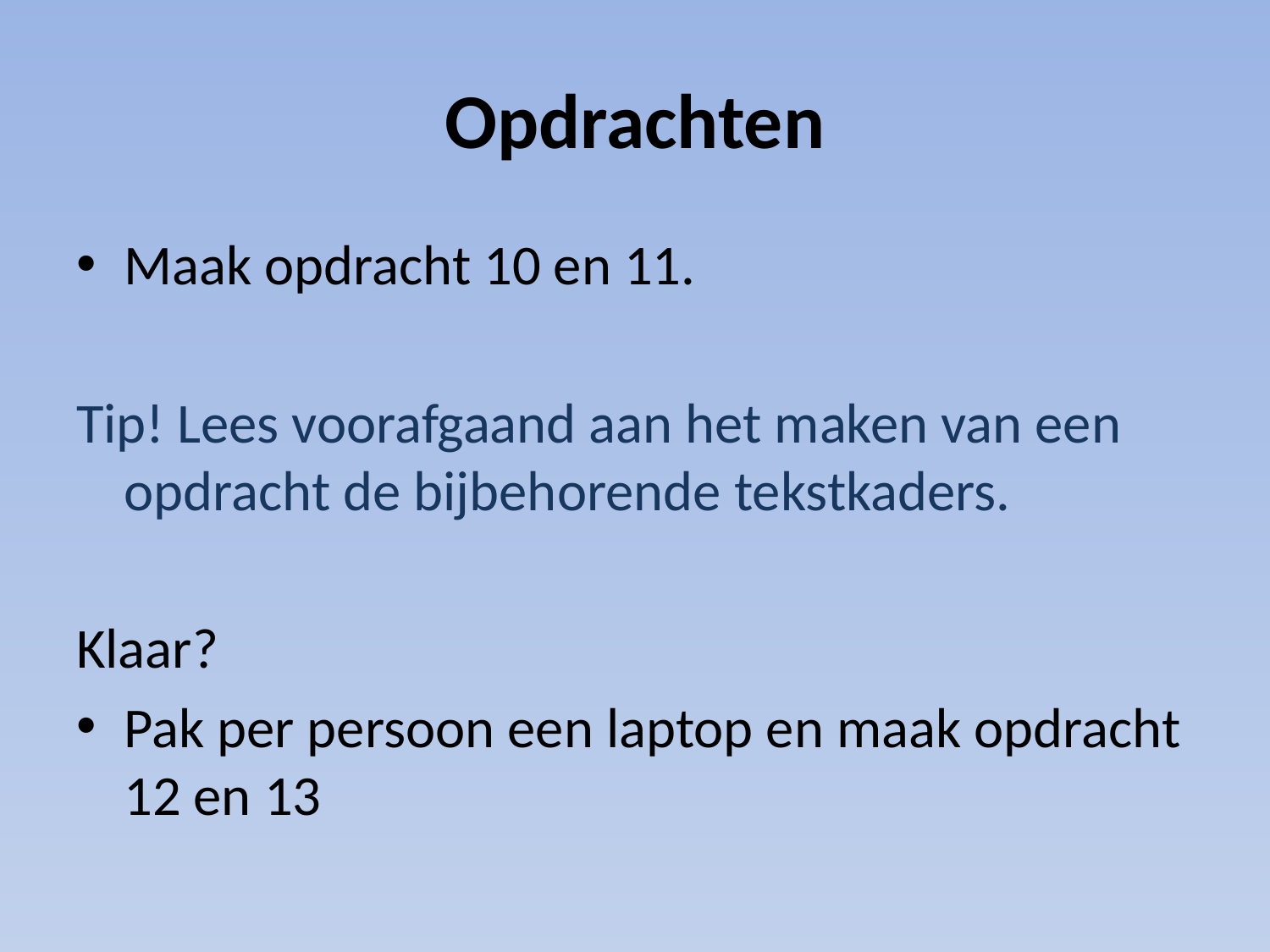

# Opdrachten
Maak opdracht 10 en 11.

Tip! Lees voorafgaand aan het maken van een opdracht de bijbehorende tekstkaders.

Klaar?
Pak per persoon een laptop en maak opdracht 12 en 13